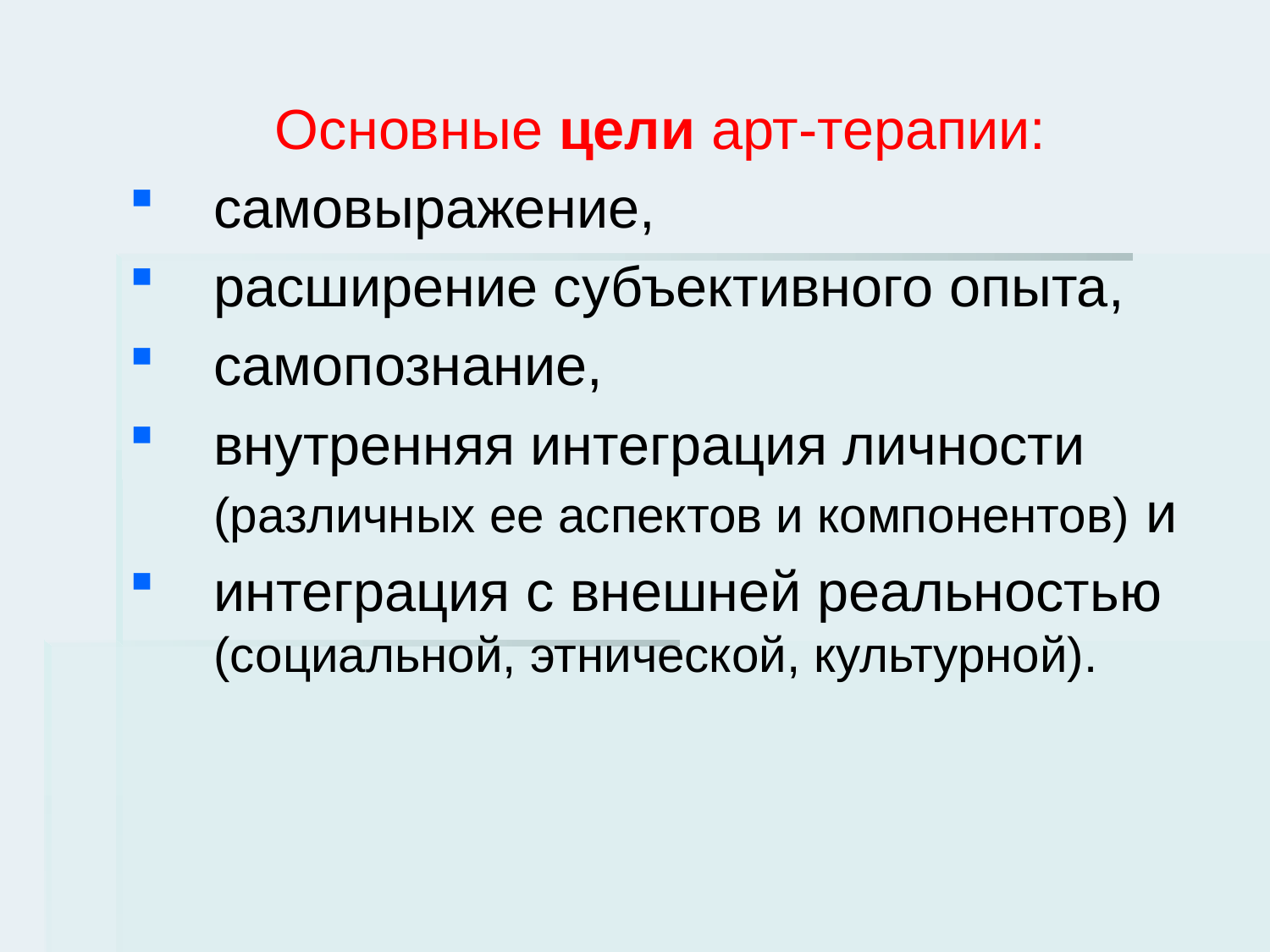

#
Основные цели арт-терапии:
самовыражение,
расширение субъективного опыта,
самопознание,
внутренняя интеграция личности (различных ее аспектов и компонентов) и
интеграция с внешней реальностью (социальной, этнической, культурной).